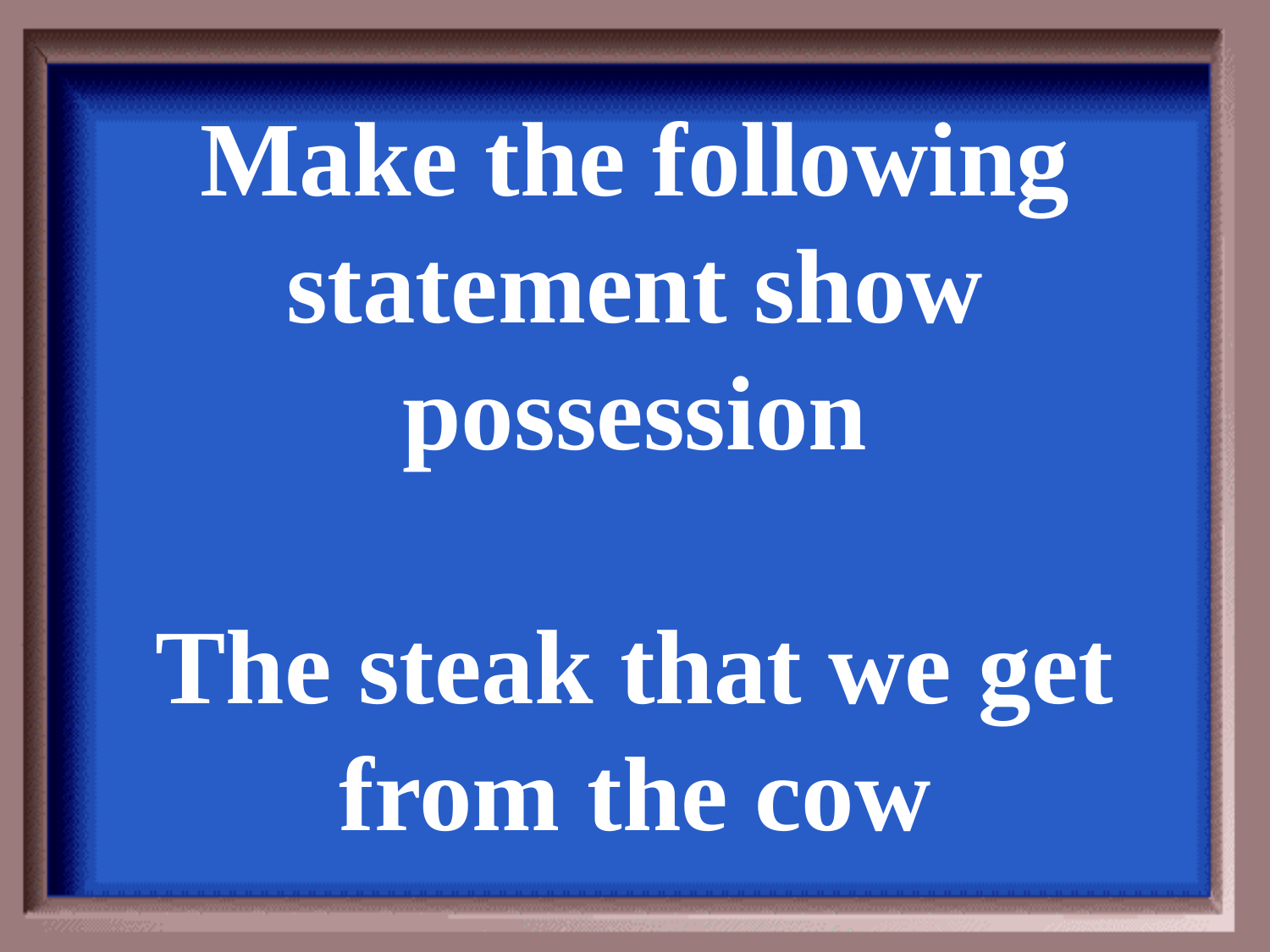

Make the following statement show possession
The steak that we get from the cow